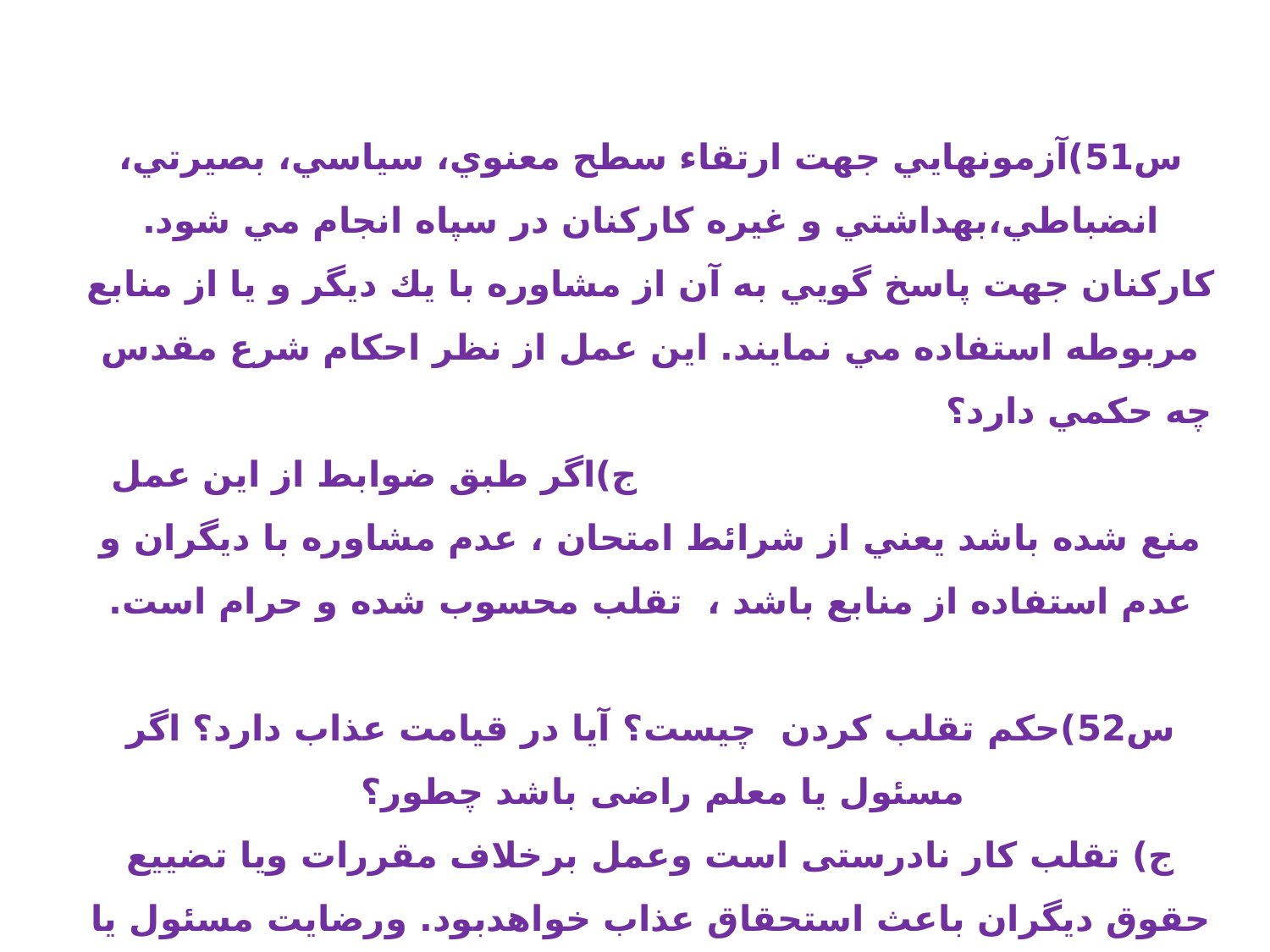

س51)آزمونهايي جهت ارتقاء سطح معنوي، سياسي، بصيرتي، انضباطي،‌بهداشتي و غيره كاركنان در سپاه انجام مي شود. كاركنان جهت پاسخ گويي به آن از مشاوره با يك ديگر و يا از منابع مربوطه استفاده مي نمايند. اين عمل از نظر احكام شرع مقدس چه حكمي دارد؟                                                                                                                    ج)اگر طبق ضوابط از اين عمل منع شده باشد يعني از شرائط امتحان ، عدم مشاوره با ديگران و عدم استفاده از منابع باشد ،  تقلب محسوب شده و حرام است.

س52)حکم تقلب کردن  چیست؟ آیا در قیامت عذاب دارد؟ اگر مسئول یا معلم راضی باشد چطور؟
ج) تقلب کار نادرستی است وعمل برخلاف مقررات ویا تضییع حقوق دیگران باعث استحقاق عذاب خواهدبود. ورضایت مسئول یا معلم ویا فردی که از روی دستش نوشته می شود، مجوزی برانجام این خلاف نخواهدشد.